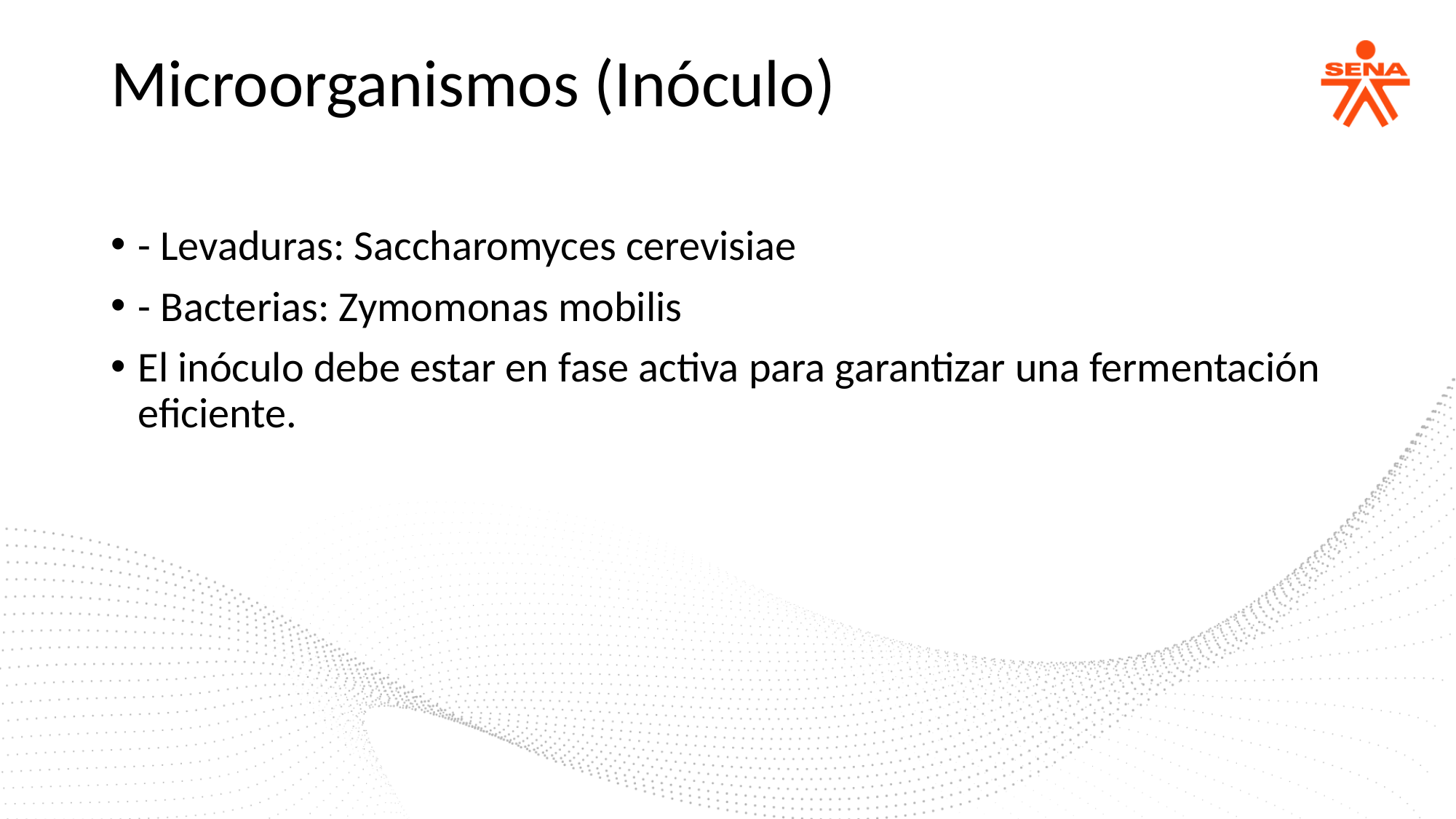

Microorganismos (Inóculo)
- Levaduras: Saccharomyces cerevisiae
- Bacterias: Zymomonas mobilis
El inóculo debe estar en fase activa para garantizar una fermentación eficiente.